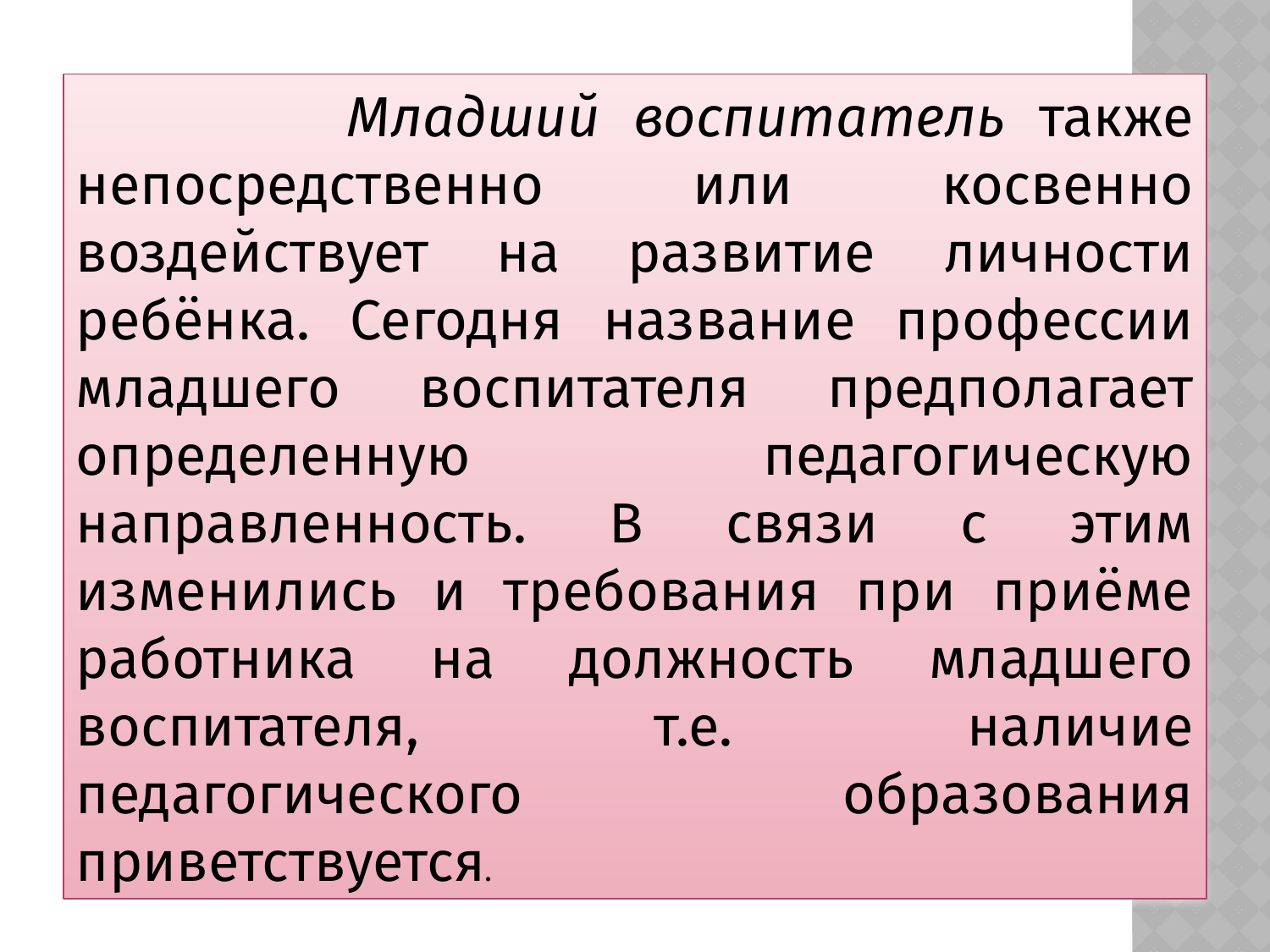

Младший воспитатель также непосредственно или косвенно воздействует на развитие личности ребёнка. Сегодня название профессии младшего воспитателя предполагает определенную педагогическую направленность. В связи с этим изменились и требования при приёме работника на должность младшего воспитателя, т.е. наличие педагогического образования приветствуется.